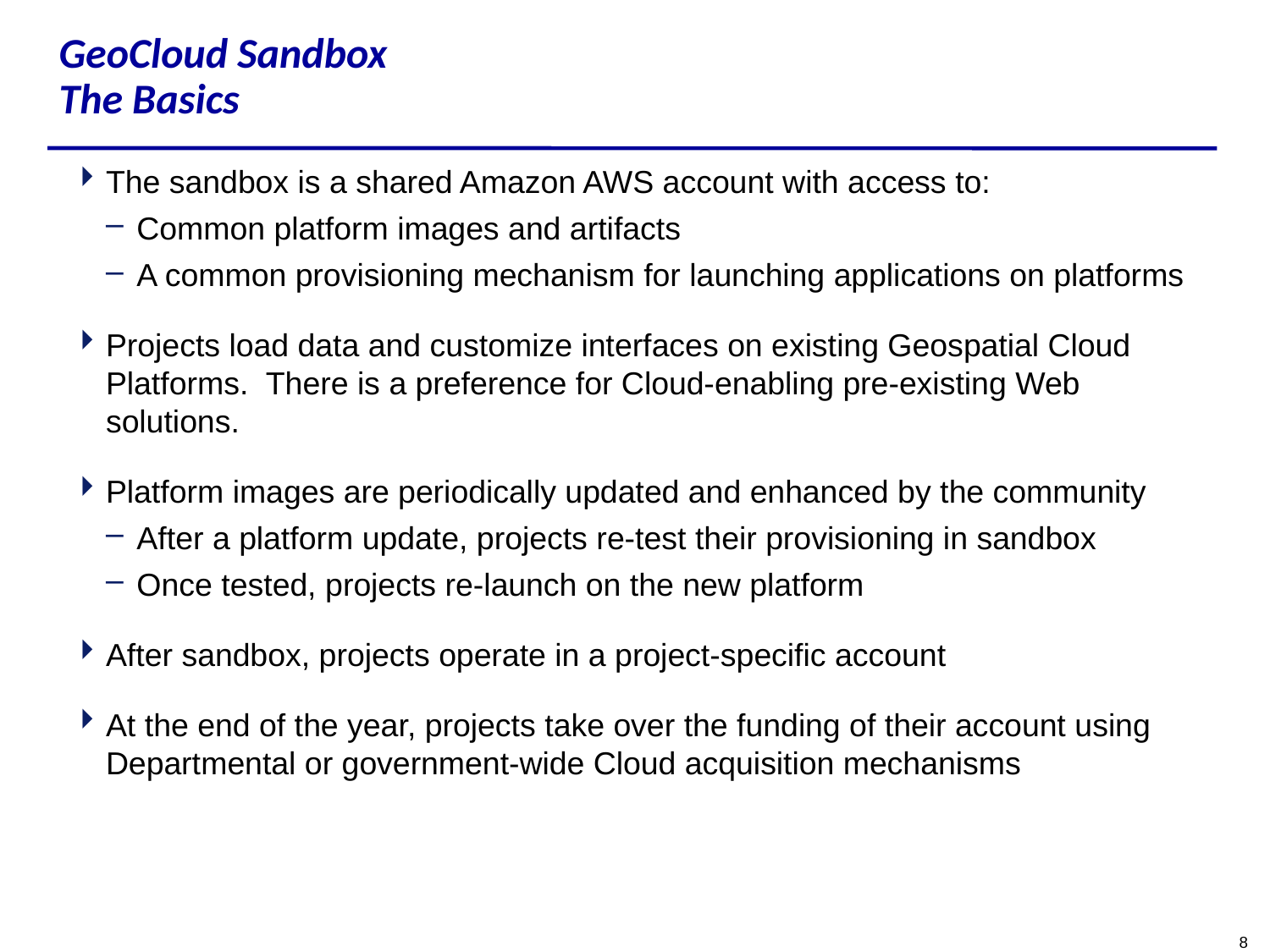

# GeoCloud Sandbox The Basics
The sandbox is a shared Amazon AWS account with access to:
Common platform images and artifacts
A common provisioning mechanism for launching applications on platforms
Projects load data and customize interfaces on existing Geospatial Cloud Platforms.  There is a preference for Cloud-enabling pre-existing Web solutions.
Platform images are periodically updated and enhanced by the community
After a platform update, projects re-test their provisioning in sandbox
Once tested, projects re-launch on the new platform
After sandbox, projects operate in a project-specific account
At the end of the year, projects take over the funding of their account using Departmental or government-wide Cloud acquisition mechanisms